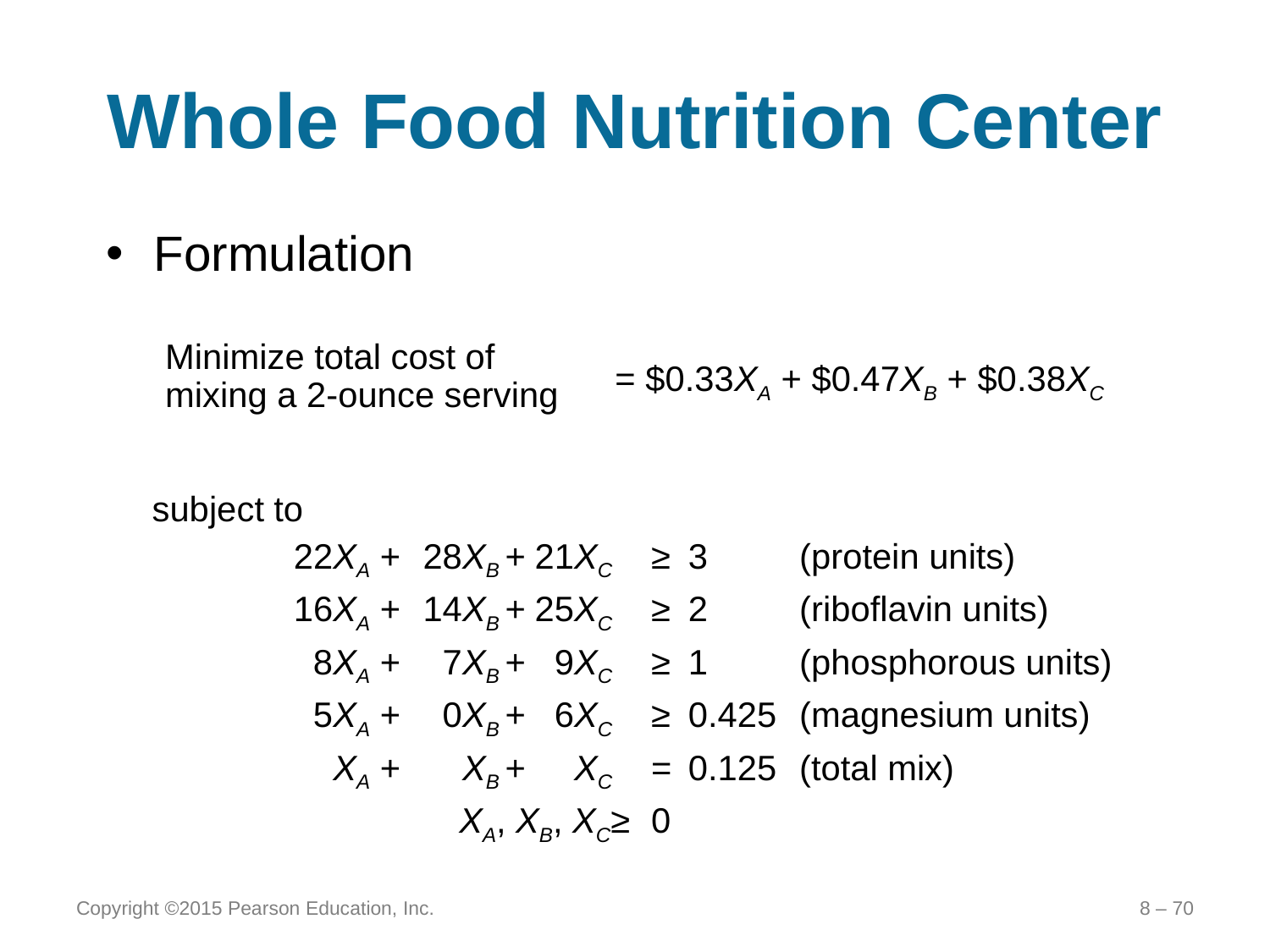

# Whole Food Nutrition Center
Formulation
Minimize total cost of mixing a 2-ounce serving
= $0.33XA + $0.47XB + $0.38XC
subject to
	22XA +	28XB +	21XC	≥	3	(protein units)
	16XA +	14XB +	25XC	≥	2	(riboflavin units)
	8XA +	7XB +	9XC	≥	1	(phosphorous units)
	5XA +	0XB +	6XC	≥	0.425	(magnesium units)
	XA +	XB +	XC	=	0.125	(total mix)
		      XA, XB, XC	≥	0
Copyright ©2015 Pearson Education, Inc.
8 – 70